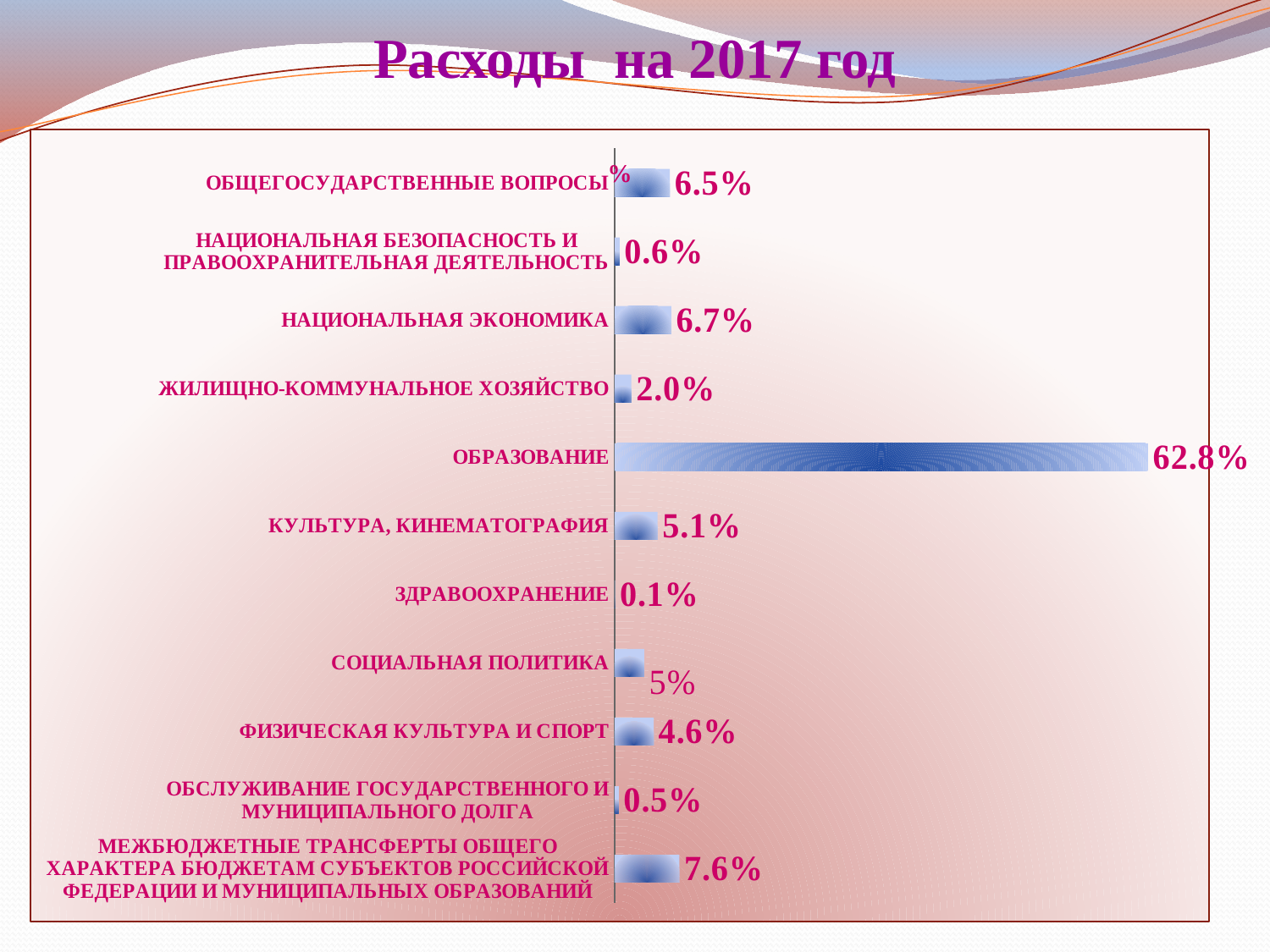

# Расходы  на 2017 год

### Chart:

| Category | % |
|---|---|
| МЕЖБЮДЖЕТНЫЕ ТРАНСФЕРТЫ ОБЩЕГО ХАРАКТЕРА БЮДЖЕТАМ СУБЪЕКТОВ РОССИЙСКОЙ ФЕДЕРАЦИИ И МУНИЦИПАЛЬНЫХ ОБРАЗОВАНИЙ | 0.07641416415171472 |
| ОБСЛУЖИВАНИЕ ГОСУДАРСТВЕННОГО И МУНИЦИПАЛЬНОГО ДОЛГА | 0.00505462340712414 |
| ФИЗИЧЕСКАЯ КУЛЬТУРА И СПОРТ | 0.04606082872340349 |
| СОЦИАЛЬНАЯ ПОЛИТИКА | 0.03506343076010515 |
| ЗДРАВООХРАНЕНИЕ | 0.0005829682829204815 |
| КУЛЬТУРА, КИНЕМАТОГРАФИЯ | 0.05069223363679613 |
| ОБРАЗОВАНИЕ | 0.6282057976916722 |
| ЖИЛИЩНО-КОММУНАЛЬНОЕ ХОЗЯЙСТВО | 0.019894719636030036 |
| НАЦИОНАЛЬНАЯ ЭКОНОМИКА | 0.06686028217518855 |
| НАЦИОНАЛЬНАЯ БЕЗОПАСНОСТЬ И ПРАВООХРАНИТЕЛЬНАЯ ДЕЯТЕЛЬНОСТЬ | 0.006060810183776116 |
| ОБЩЕГОСУДАРСТВЕННЫЕ ВОПРОСЫ | 0.06511014135126898 |